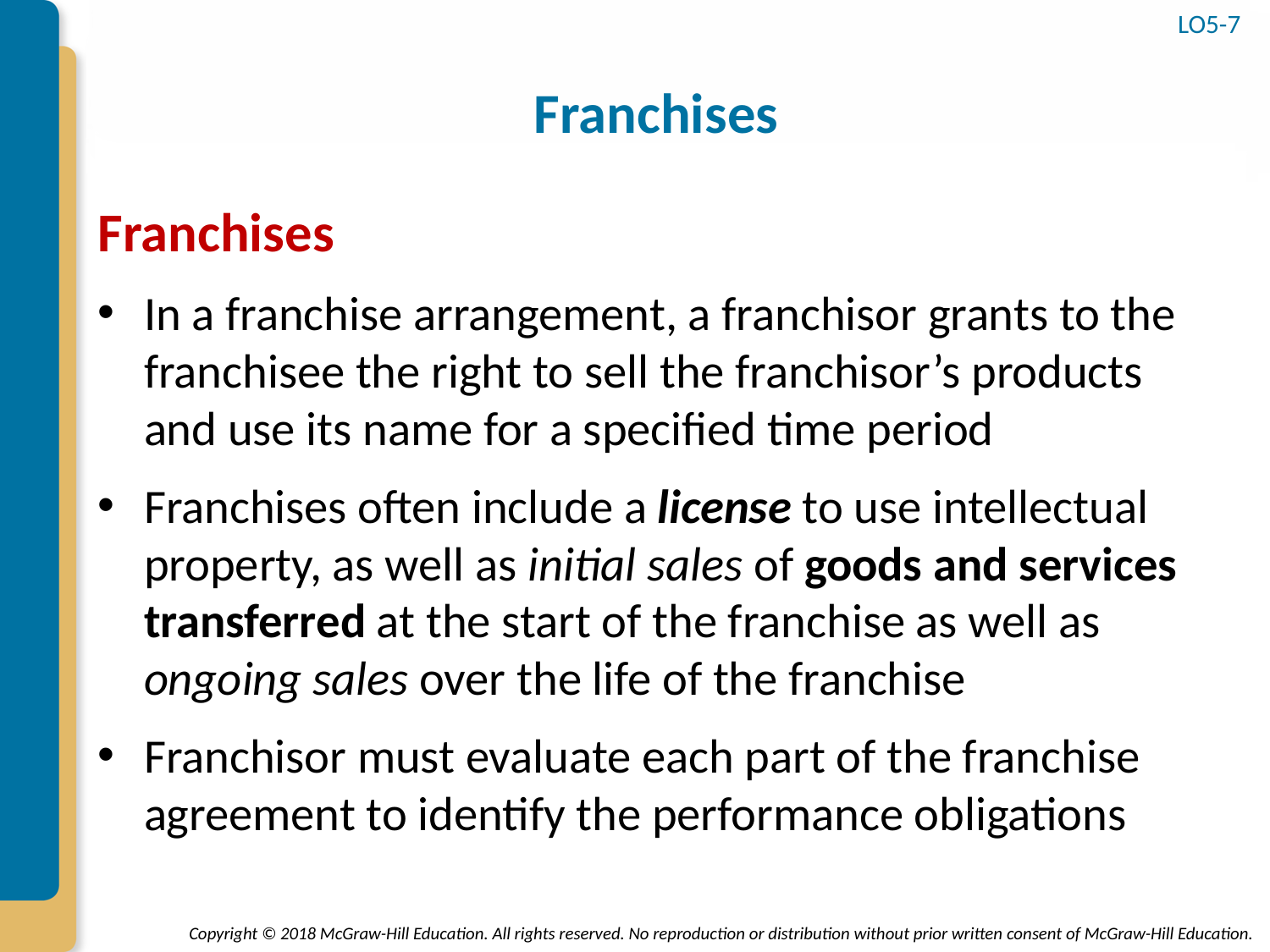

LO5-7
# Franchises
Franchises
In a franchise arrangement, a franchisor grants to the franchisee the right to sell the franchisor’s products and use its name for a specified time period
Franchises often include a license to use intellectual property, as well as initial sales of goods and services transferred at the start of the franchise as well as ongoing sales over the life of the franchise
Franchisor must evaluate each part of the franchise agreement to identify the performance obligations